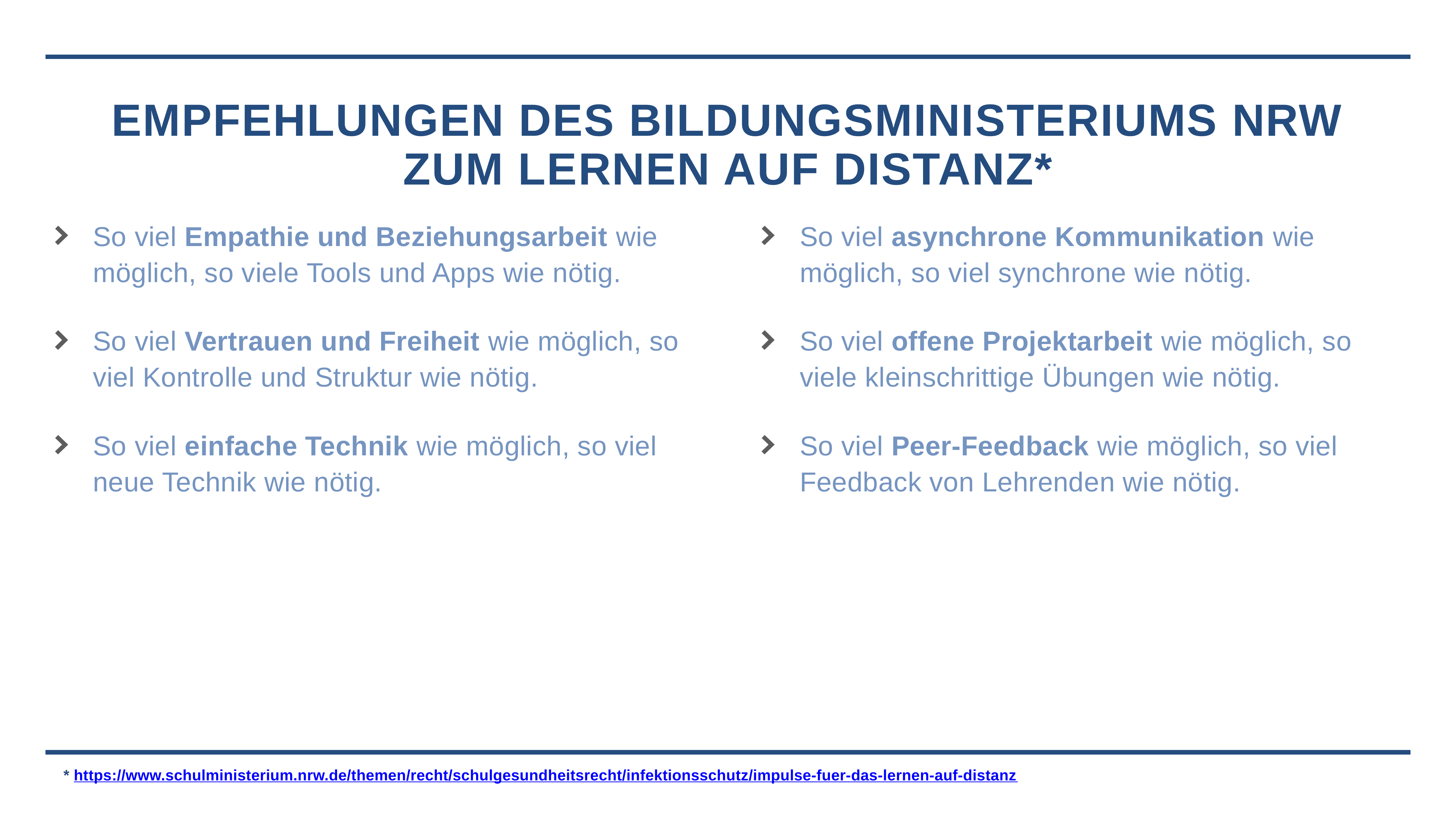

# Empfehlungen des Bildungsministeriums NRW zum Lernen Auf Distanz*
So viel Empathie und Beziehungsarbeit wie möglich, so viele Tools und Apps wie nötig.
So viel Vertrauen und Freiheit wie möglich, so viel Kontrolle und Struktur wie nötig.
So viel einfache Technik wie möglich, so viel neue Technik wie nötig.
So viel asynchrone Kommunikation wie möglich, so viel synchrone wie nötig.
So viel offene Projektarbeit wie möglich, so viele kleinschrittige Übungen wie nötig.
So viel Peer-Feedback wie möglich, so viel Feedback von Lehrenden wie nötig.
* https://www.schulministerium.nrw.de/themen/recht/schulgesundheitsrecht/infektionsschutz/impulse-fuer-das-lernen-auf-distanz